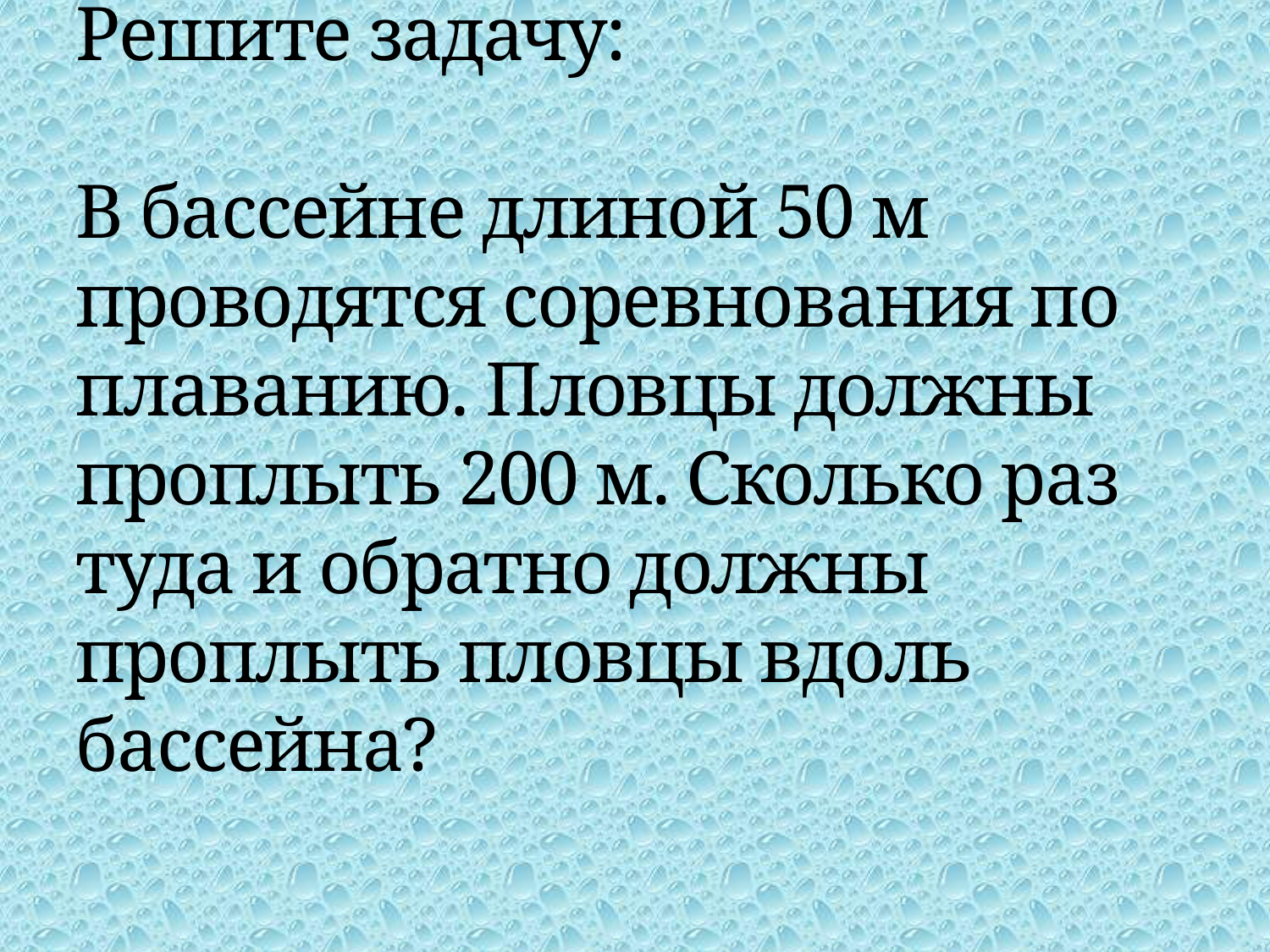

# Решите задачу: В бассейне длиной 50 м проводятся соревнования по плаванию. Пловцы должны проплыть 200 м. Сколько раз туда и обратно должны проплыть пловцы вдоль бассейна?